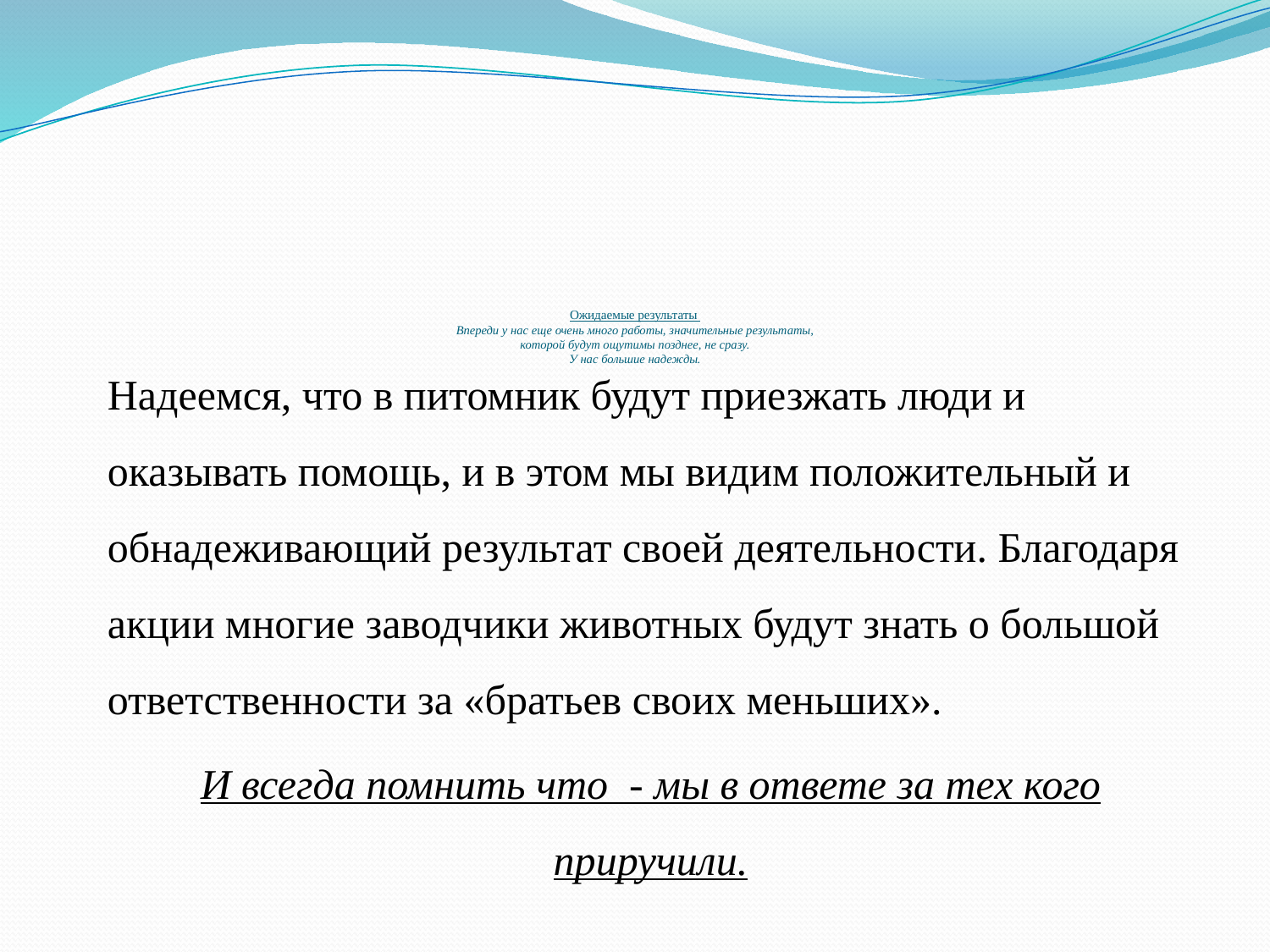

# Ожидаемые результаты Впереди у нас еще очень много работы, значительные результаты, которой будут ощутимы позднее, не сразу. У нас большие надежды.
Надеемся, что в питомник будут приезжать люди и  оказывать помощь, и в этом мы видим положительный и обнадеживающий результат своей деятельности. Благодаря акции многие заводчики животных будут знать о большой ответственности за «братьев своих меньших».
И всегда помнить что  - мы в ответе за тех кого приручили.